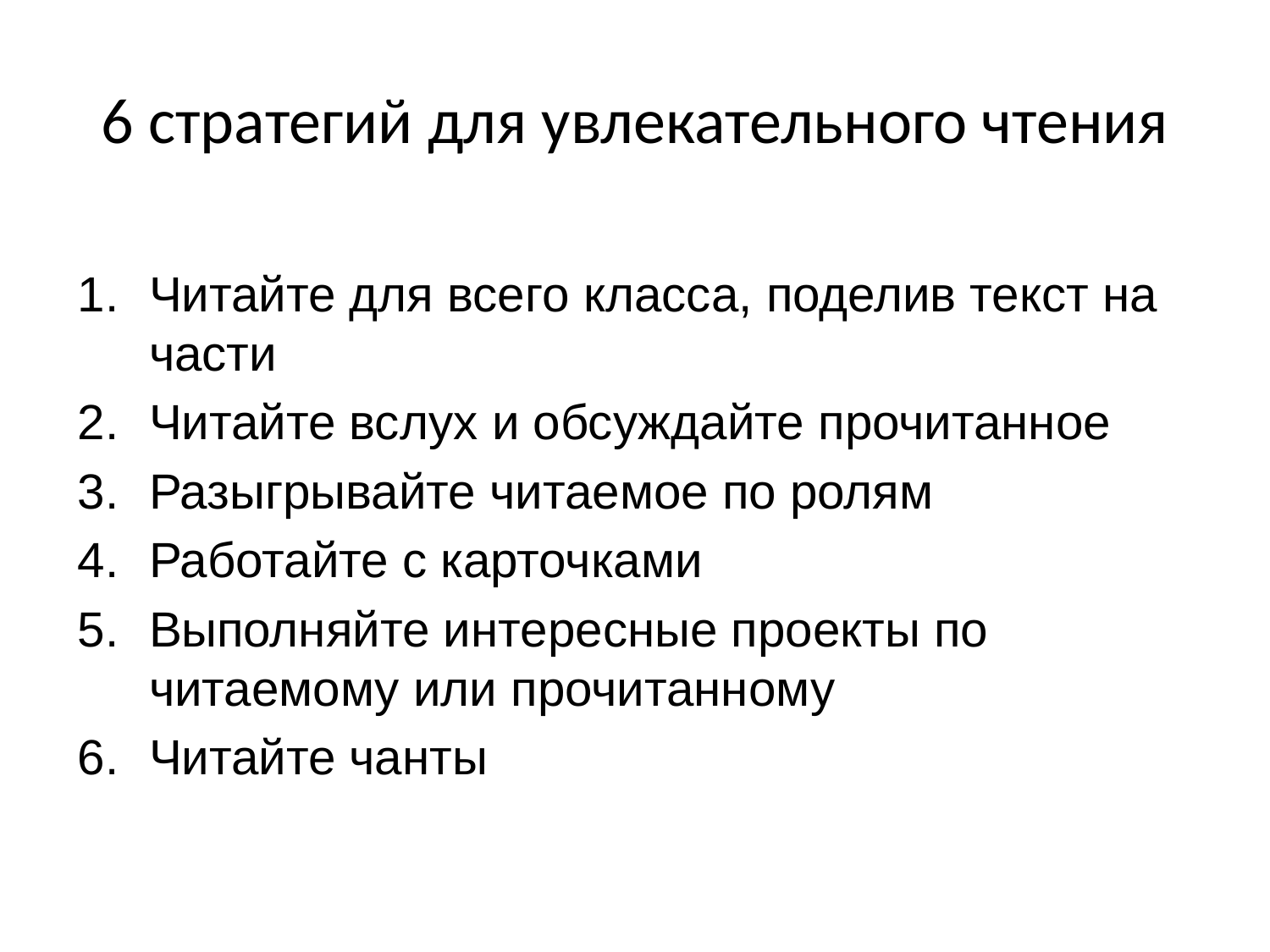

# 6 стратегий для увлекательного чтения
Читайте для всего класса, поделив текст на части
Читайте вслух и обсуждайте прочитанное
Разыгрывайте читаемое по ролям
Работайте с карточками
Выполняйте интересные проекты по читаемому или прочитанному
Читайте чанты